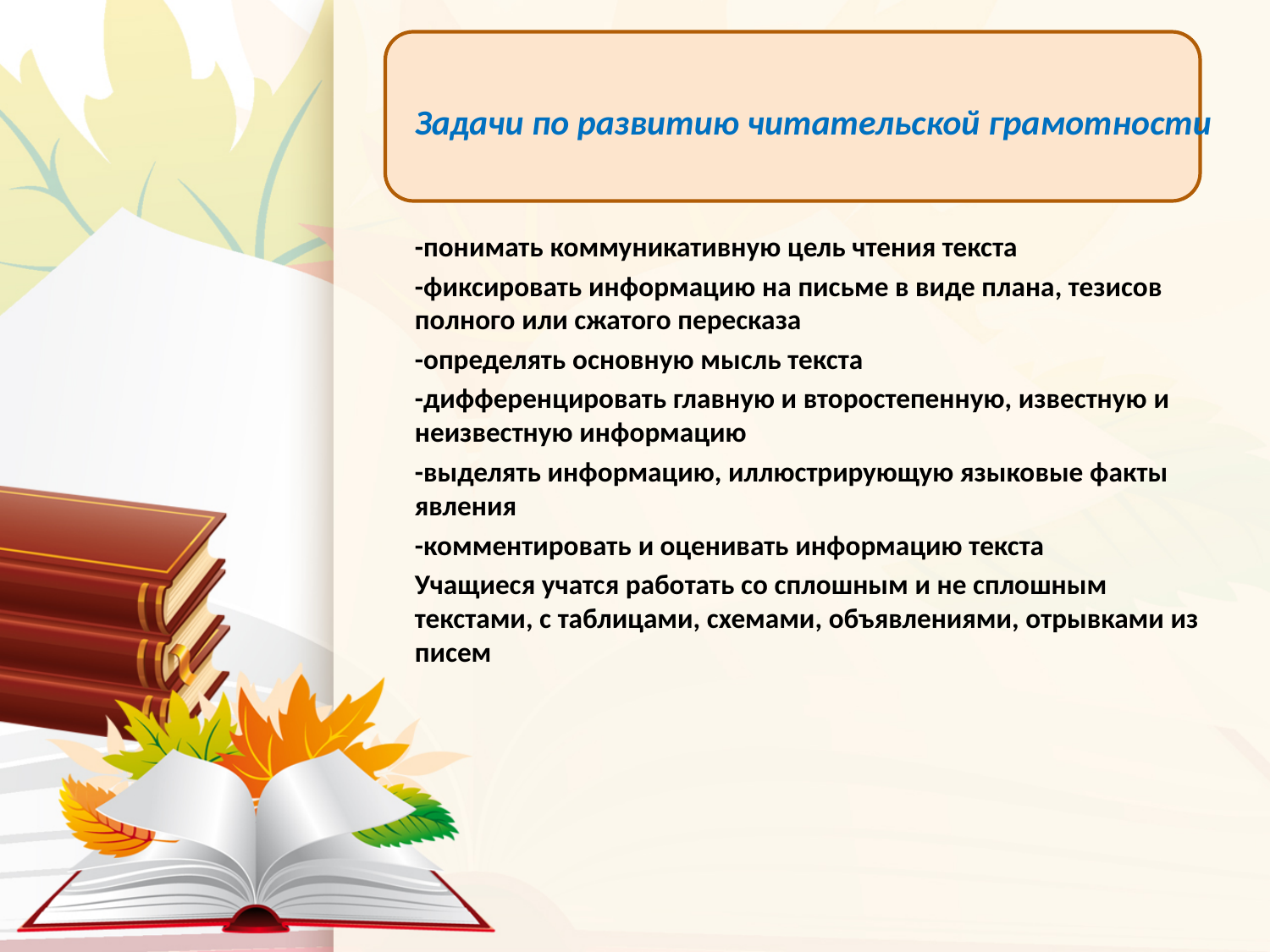

# Задачи по развитию читательской грамотности

-понимать коммуникативную цель чтения текста
-фиксировать информацию на письме в виде плана, тезисов полного или сжатого пересказа
-определять основную мысль текста
-дифференцировать главную и второстепенную, известную и неизвестную информацию
-выделять информацию, иллюстрирующую языковые факты явления
-комментировать и оценивать информацию текста
Учащиеся учатся работать со сплошным и не сплошным текстами, с таблицами, схемами, объявлениями, отрывками из писем